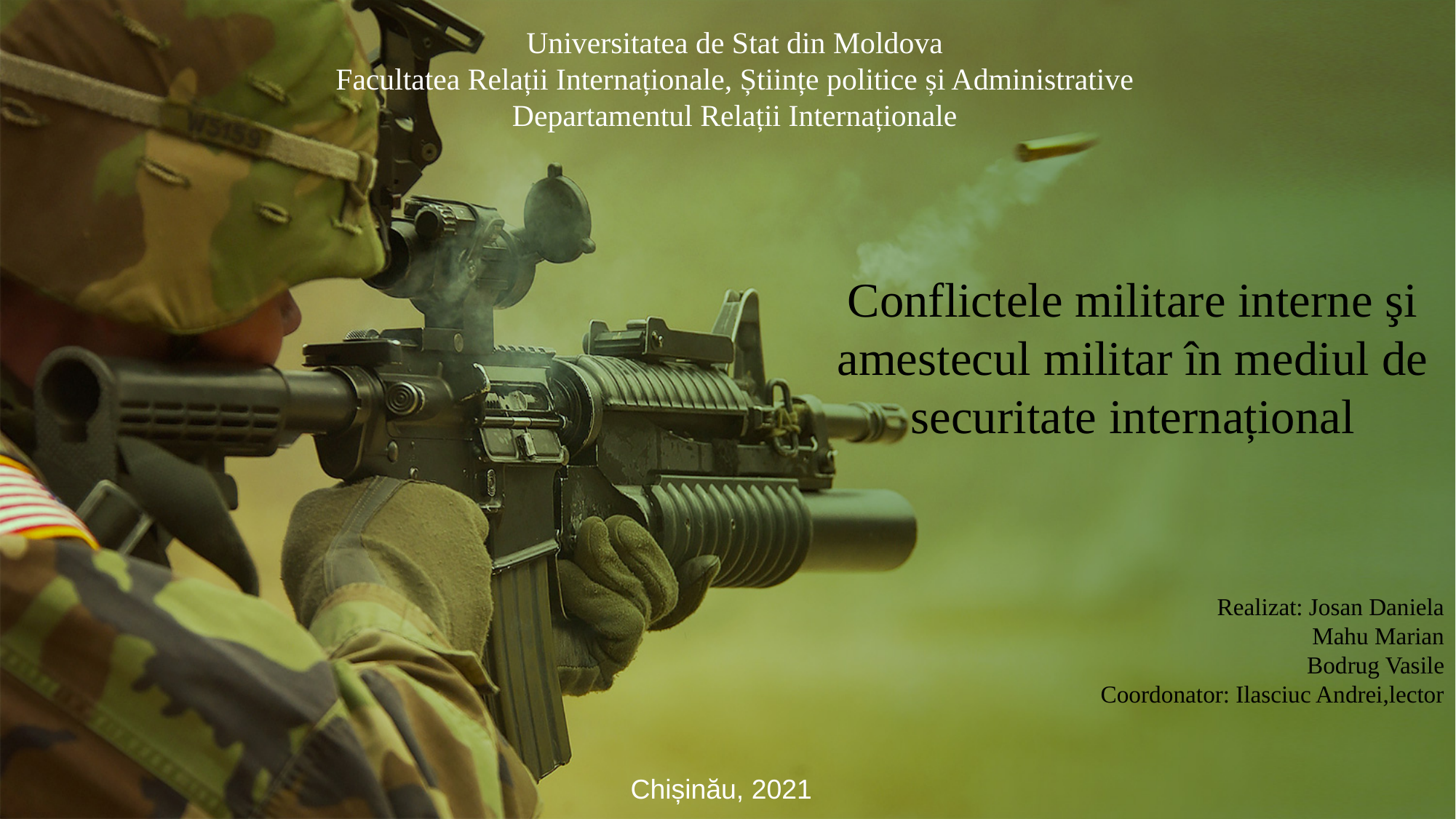

Universitatea de Stat din Moldova
Facultatea Relații Internaționale, Științe politice și Administrative
Departamentul Relații Internaționale
Conflictele militare interne şi amestecul militar în mediul de securitate internațional
Realizat: Josan Daniela
                Mahu Marian
                Bodrug Vasile
Coordonator: Ilasciuc Andrei,lector
Chișinău, 2021